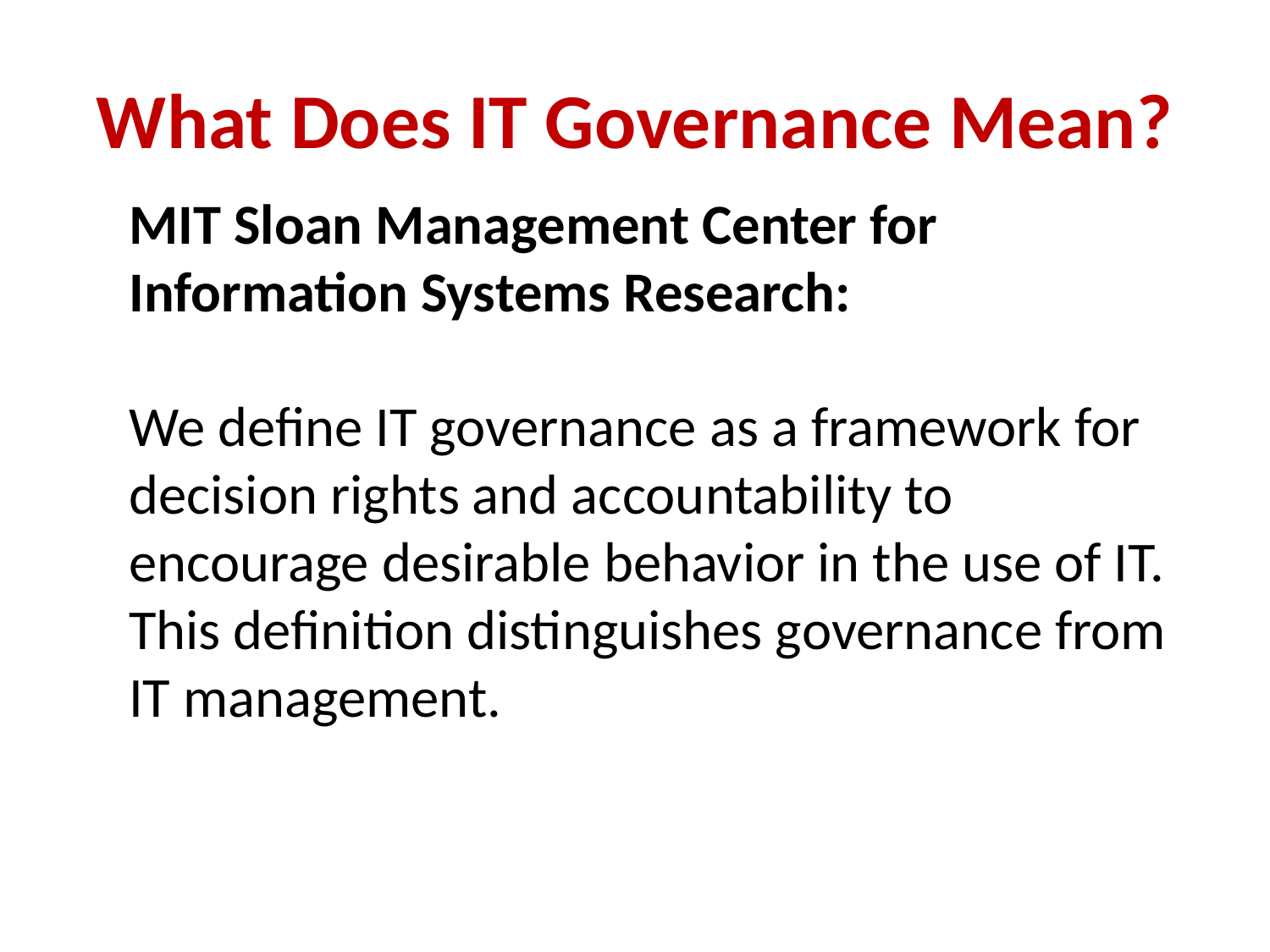

# What Does IT Governance Mean?
MIT Sloan Management Center for Information Systems Research:

We define IT governance as a framework for decision rights and accountability to encourage desirable behavior in the use of IT. This definition distinguishes governance from IT management.